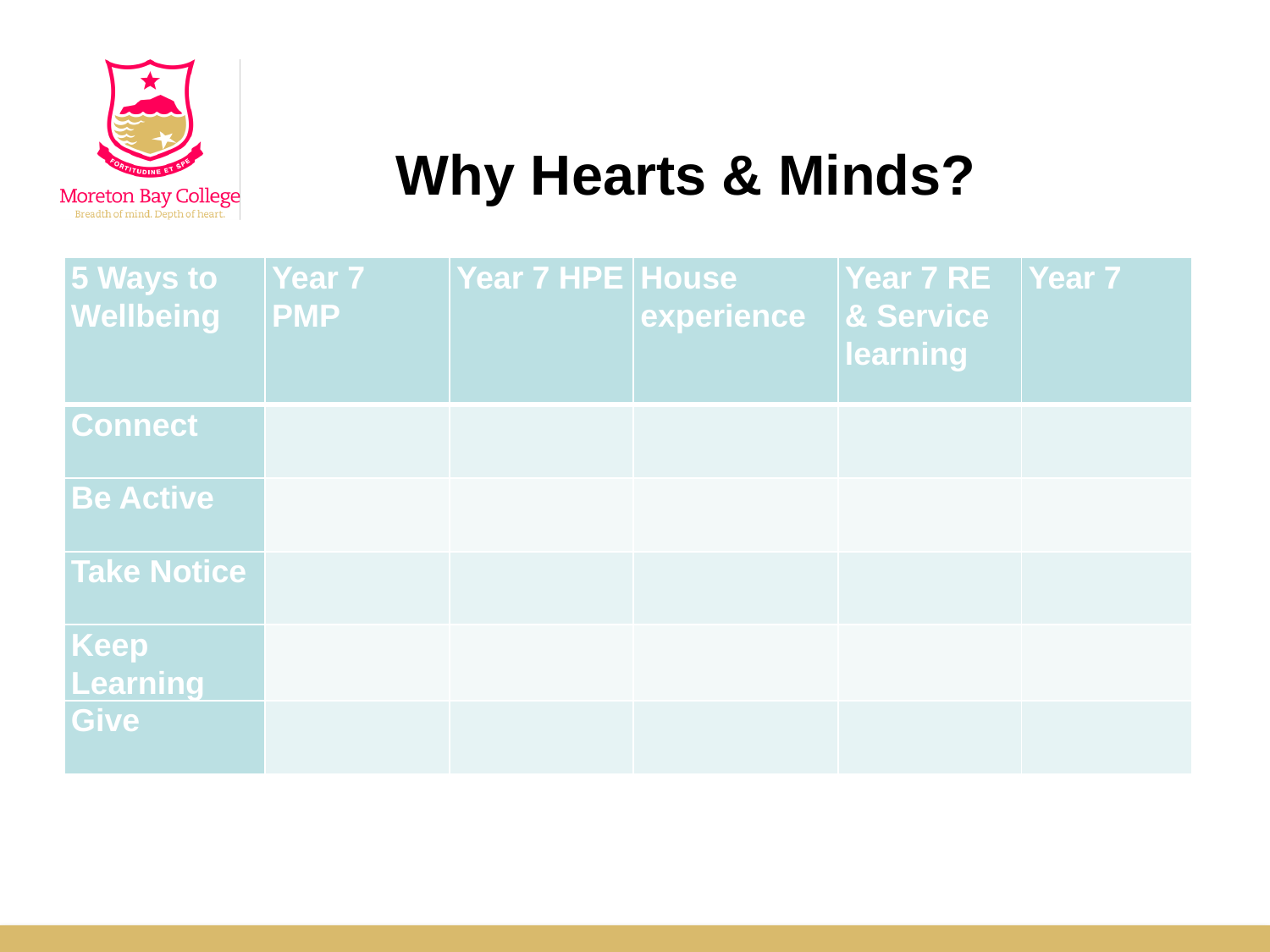

# Why Hearts & Minds?
| 5 Ways to Wellbeing | Year 7 PMP | Year 7 HPE | House experience | Year 7 RE & Service learning | Year 7 |
| --- | --- | --- | --- | --- | --- |
| Connect |  |  |  |  |  |
| Be Active |  |  |  |  |  |
| Take Notice |  |  |  |  |  |
| Keep Learning |  |  |  |  |  |
| Give |  |  |  |  |  |